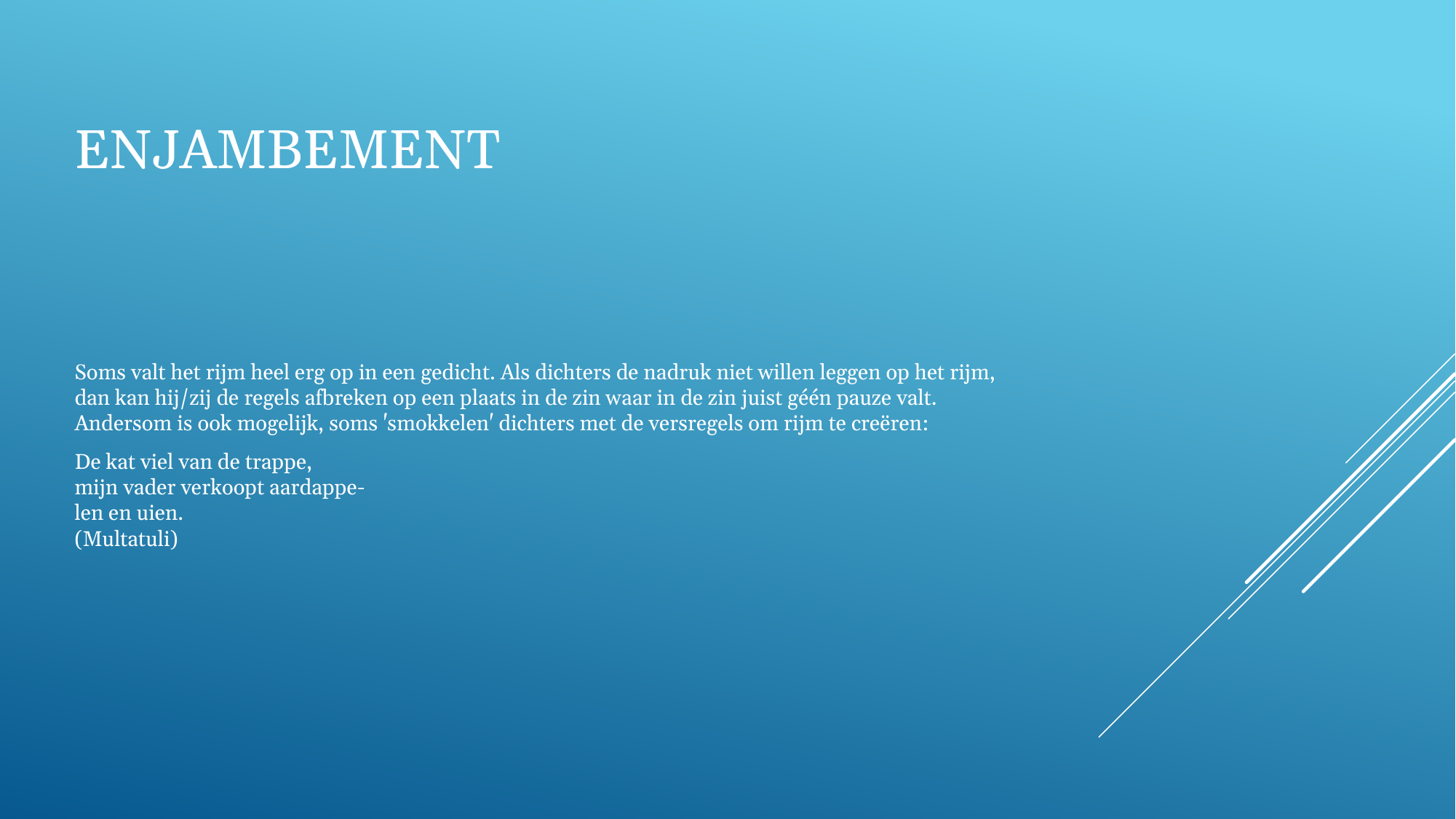

# Enjambement
Soms valt het rijm heel erg op in een gedicht. Als dichters de nadruk niet willen leggen op het rijm, dan kan hij/zij de regels afbreken op een plaats in de zin waar in de zin juist géén pauze valt. Andersom is ook mogelijk, soms 'smokkelen' dichters met de versregels om rijm te creëren:
De kat viel van de trappe,
mijn vader verkoopt aardappe-
len en uien.
(Multatuli)